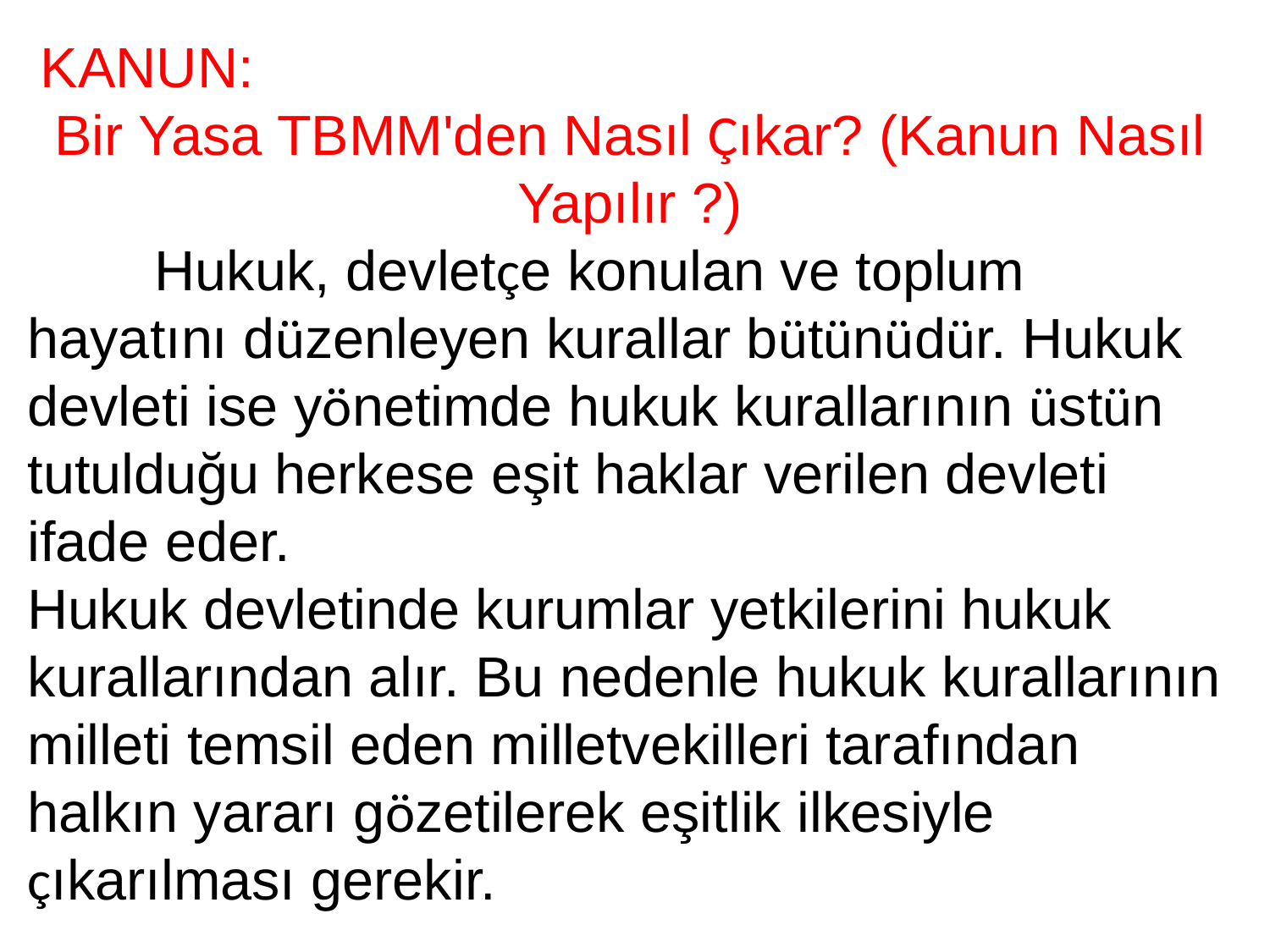

KANUN:
Bir Yasa TBMM'den Nasıl Çıkar? (Kanun Nasıl Yapılır ?)
	Hukuk, devletçe konulan ve toplum hayatını düzenleyen kurallar bütünüdür. Hukuk devleti ise yönetimde hukuk kurallarının üstün tutulduğu herkese eşit haklar verilen devleti ifade eder.
Hukuk devletinde kurumlar yetkilerini hukuk kurallarından alır. Bu nedenle hukuk kurallarının milleti temsil eden milletvekilleri tarafından halkın yararı gözetilerek eşitlik ilkesiyle çıkarılması gerekir.